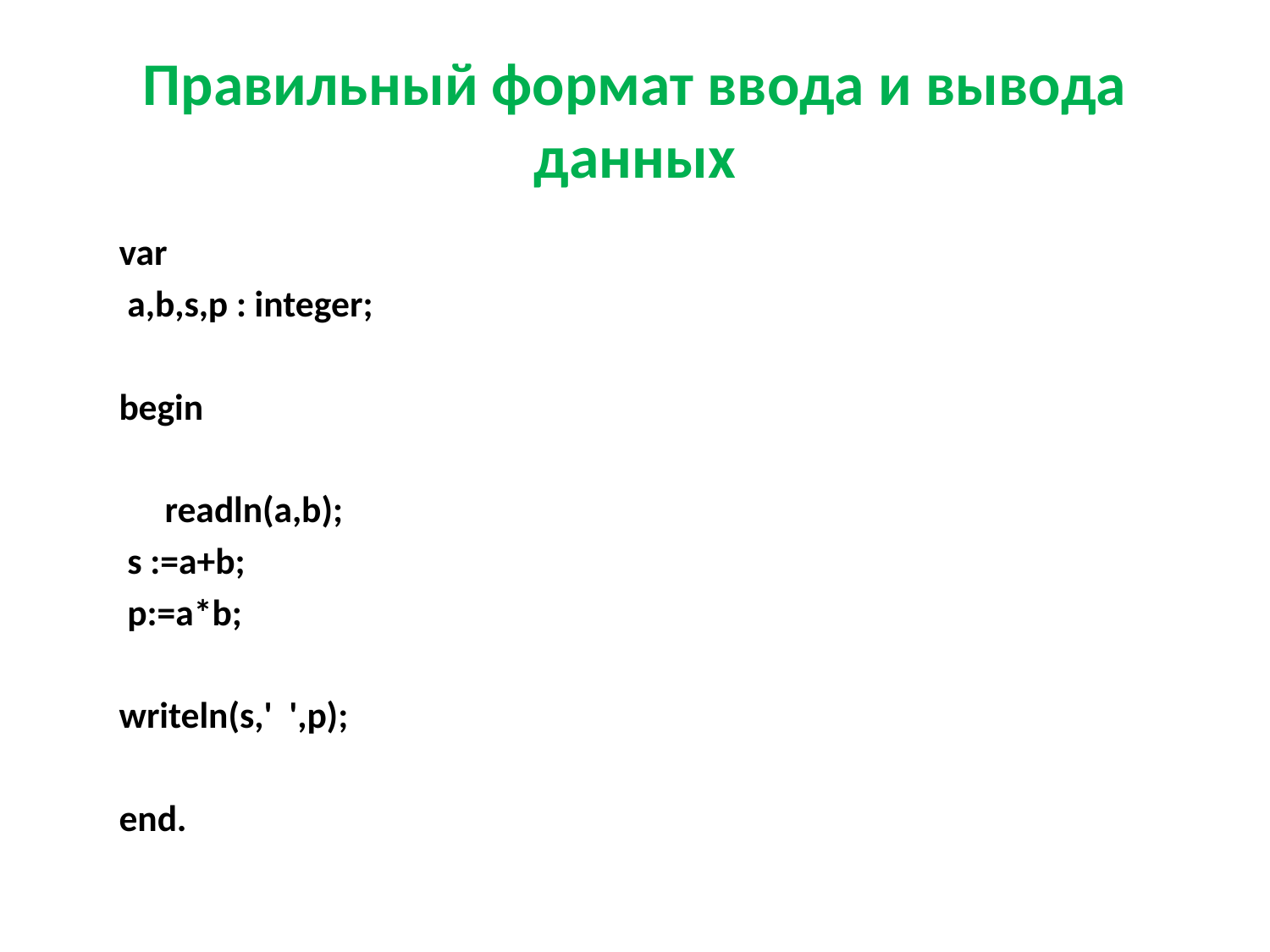

# Правильный формат ввода и вывода данных
 	var
	 a,b,s,p : integer;

	begin

	    	readln(a,b);
		 s :=a+b;
		 p:=a*b;

		writeln(s,'  ',p);

	end.